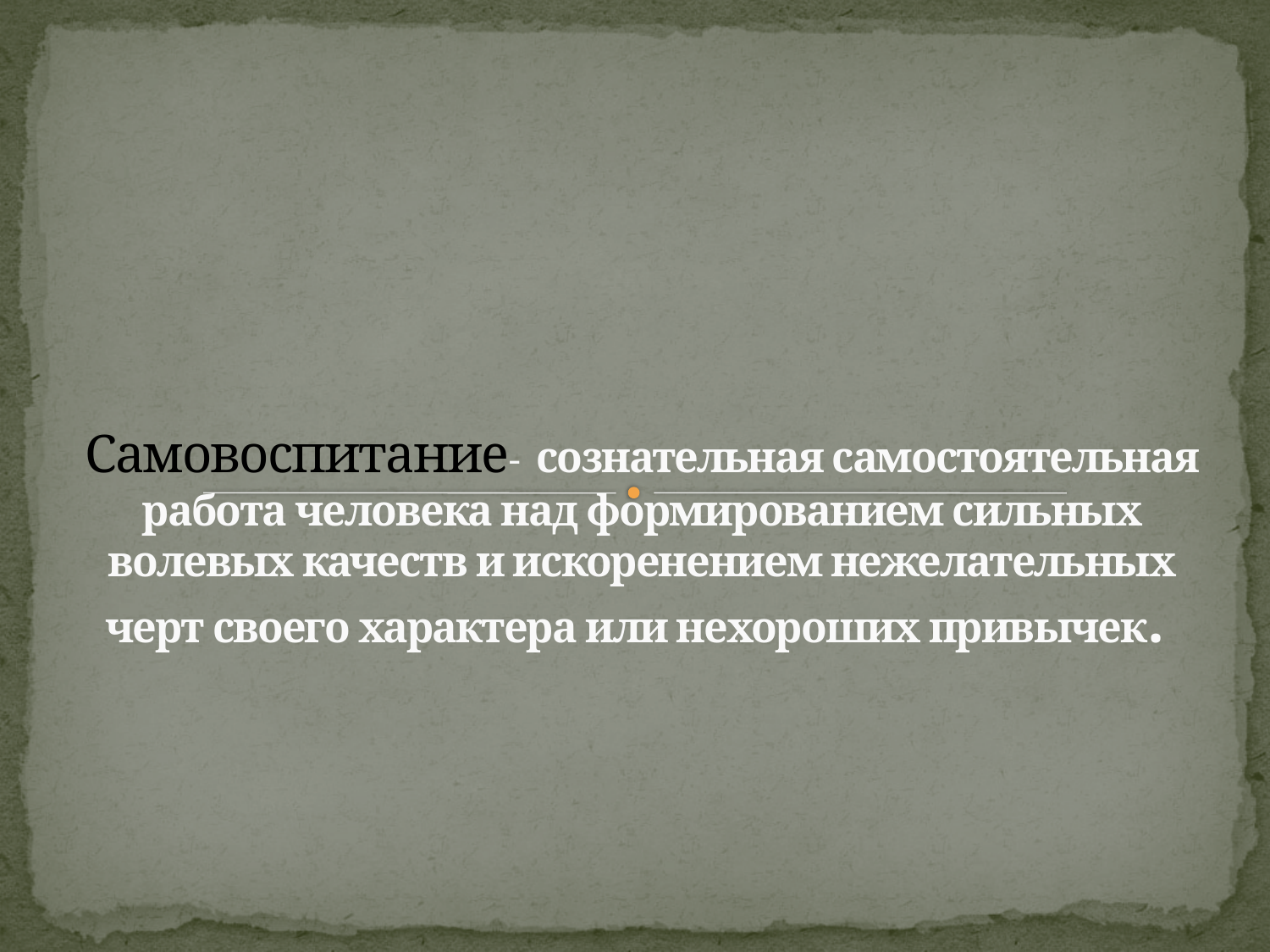

# Самовоспитание-  сознательная самостоятельная работа человека над формированием сильных волевых качеств и искоренением нежелательных черт своего характера или нехороших привычек.